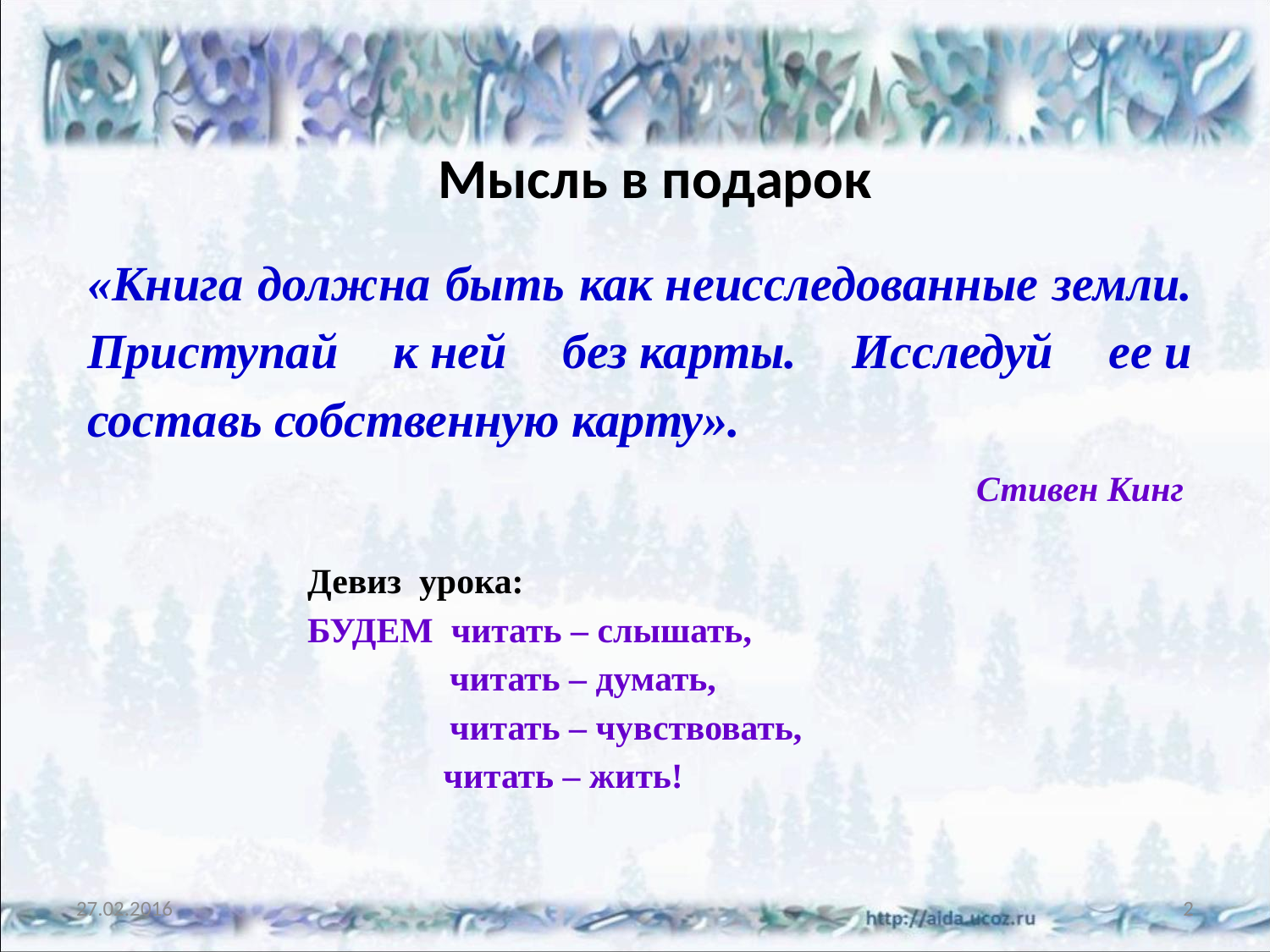

Мысль в подарок
«Книга должна быть как неисследованные земли. Приступай к ней без карты. Исследуй ее и составь собственную карту».
Стивен Кинг
Девиз  урока:
БУДЕМ  читать – слышать,
                читать – думать,
                читать – чувствовать,
	 читать – жить!
27.02.2016
2